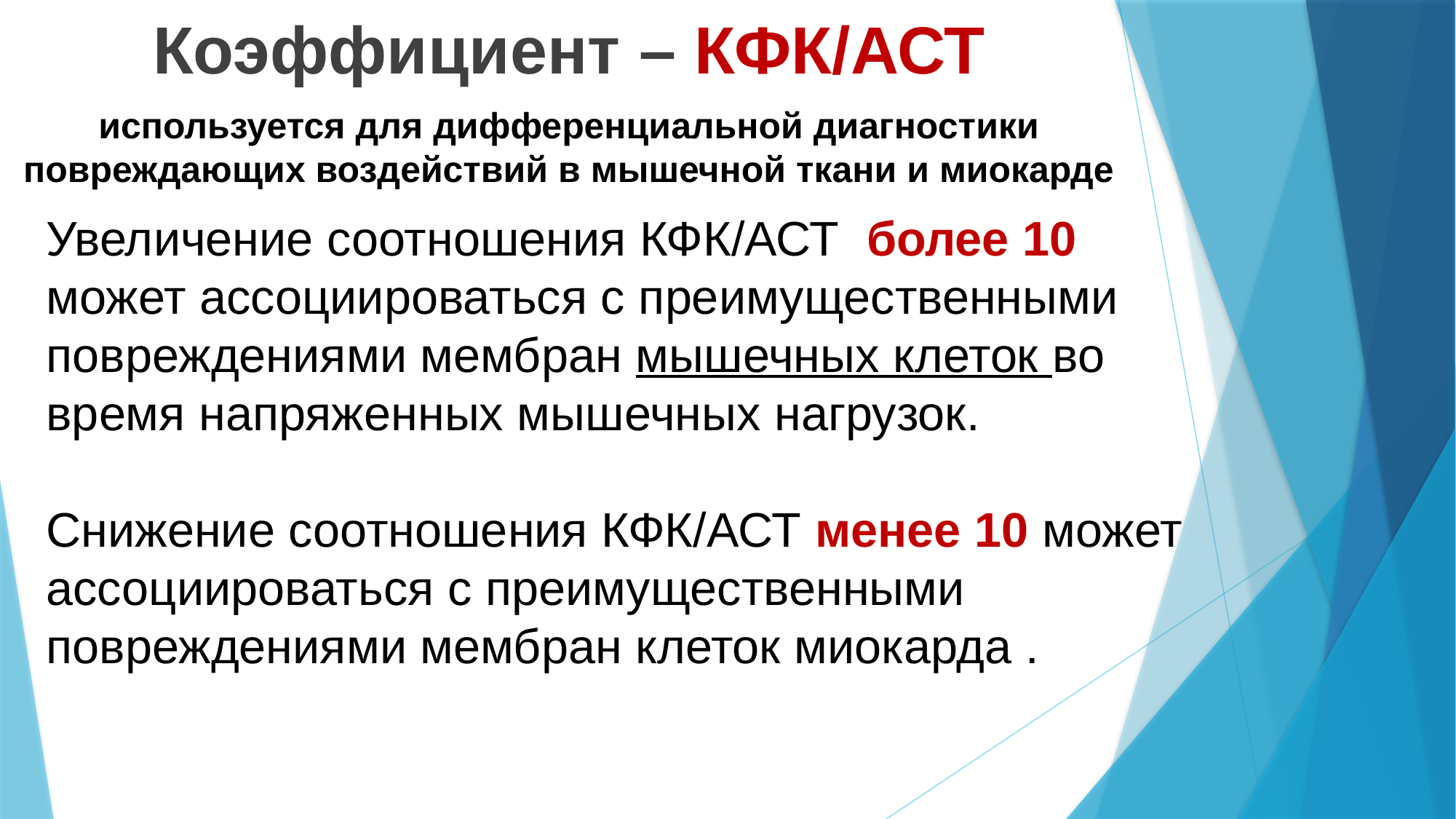

Коэффициент – КФК/АСТ
используется для дифференциальной диагностики повреждающих воздействий в мышечной ткани и миокарде

Увеличение соотношения КФК/АСТ  более 10 может ассоциироваться с преимущественными повреждениями мембран мышечных клеток во время напряженных мышечных нагрузок.

Снижение соотношения КФК/АСТ менее 10 может ассоциироваться с преимущественными повреждениями мембран клеток миокарда .